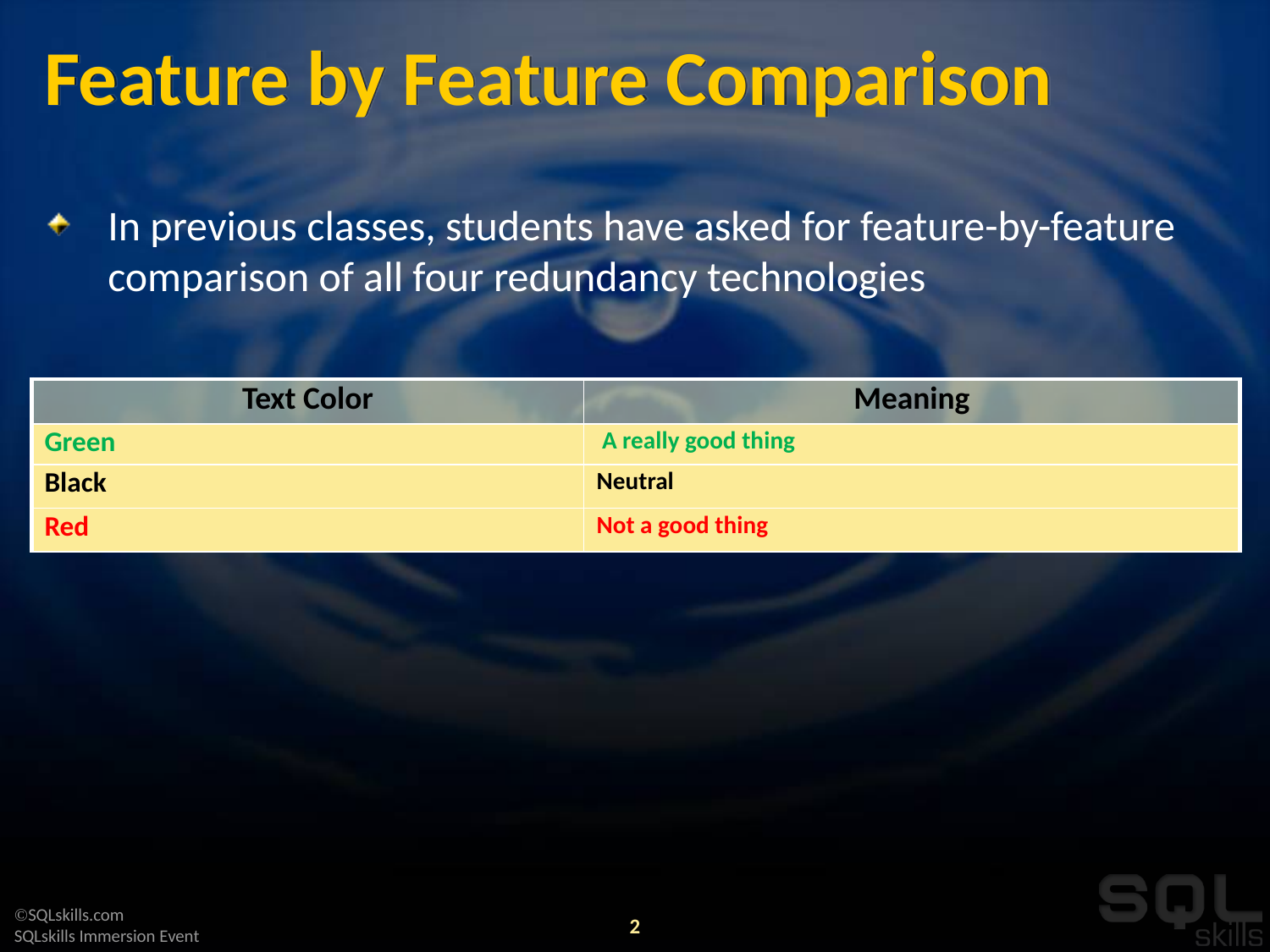

# Feature by Feature Comparison
In previous classes, students have asked for feature-by-feature comparison of all four redundancy technologies
| Text Color | Meaning |
| --- | --- |
| Green | A really good thing |
| Black | Neutral |
| Red | Not a good thing |
2